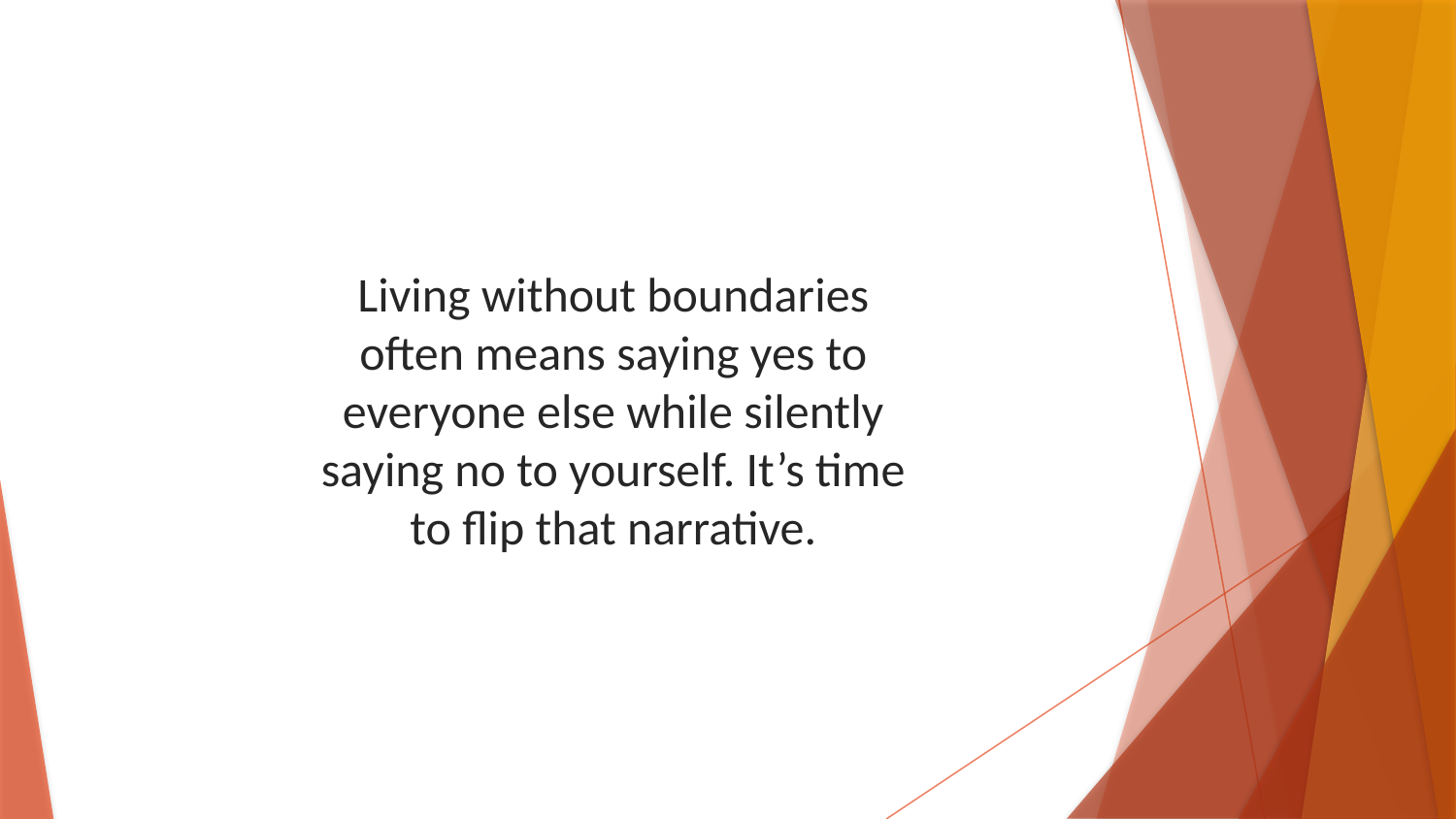

Living without boundaries often means saying yes to everyone else while silently saying no to yourself. It’s time to flip that narrative.